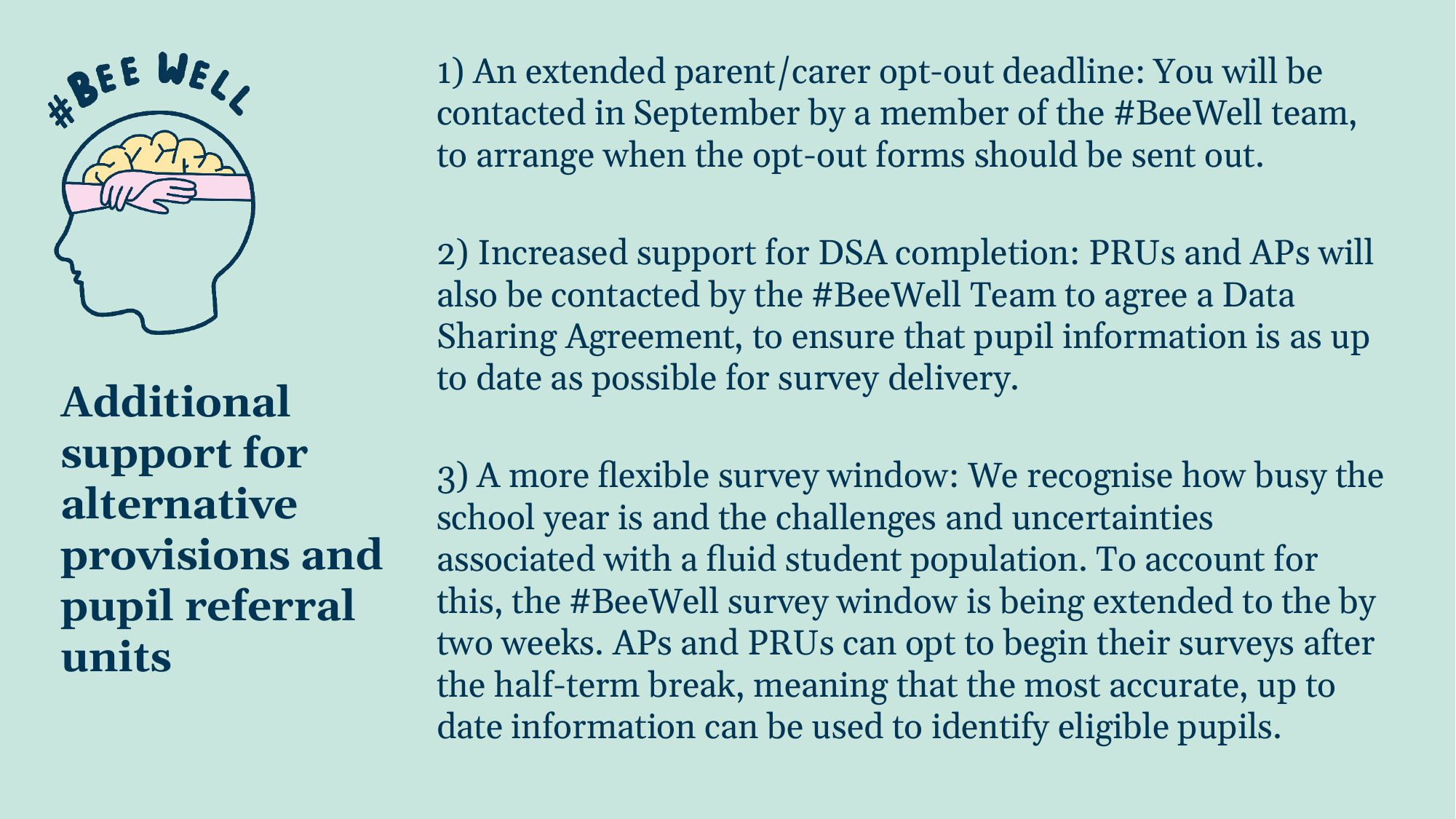

1) An extended parent/carer opt-out deadline: You will be contacted in September by a member of the #BeeWell team, to arrange when the opt-out forms should be sent out.

2) Increased support for DSA completion: PRUs and APs will also be contacted by the #BeeWell Team to agree a Data Sharing Agreement, to ensure that pupil information is as up to date as possible for survey delivery.

3) A more flexible survey window: We recognise how busy the school year is and the challenges and uncertainties associated with a fluid student population. To account for this, the #BeeWell survey window is being extended to the by two weeks. APs and PRUs can opt to begin their surveys after the half-term break, meaning that the most accurate, up to date information can be used to identify eligible pupils.

# Additional support for alternative provisions and pupil referral units